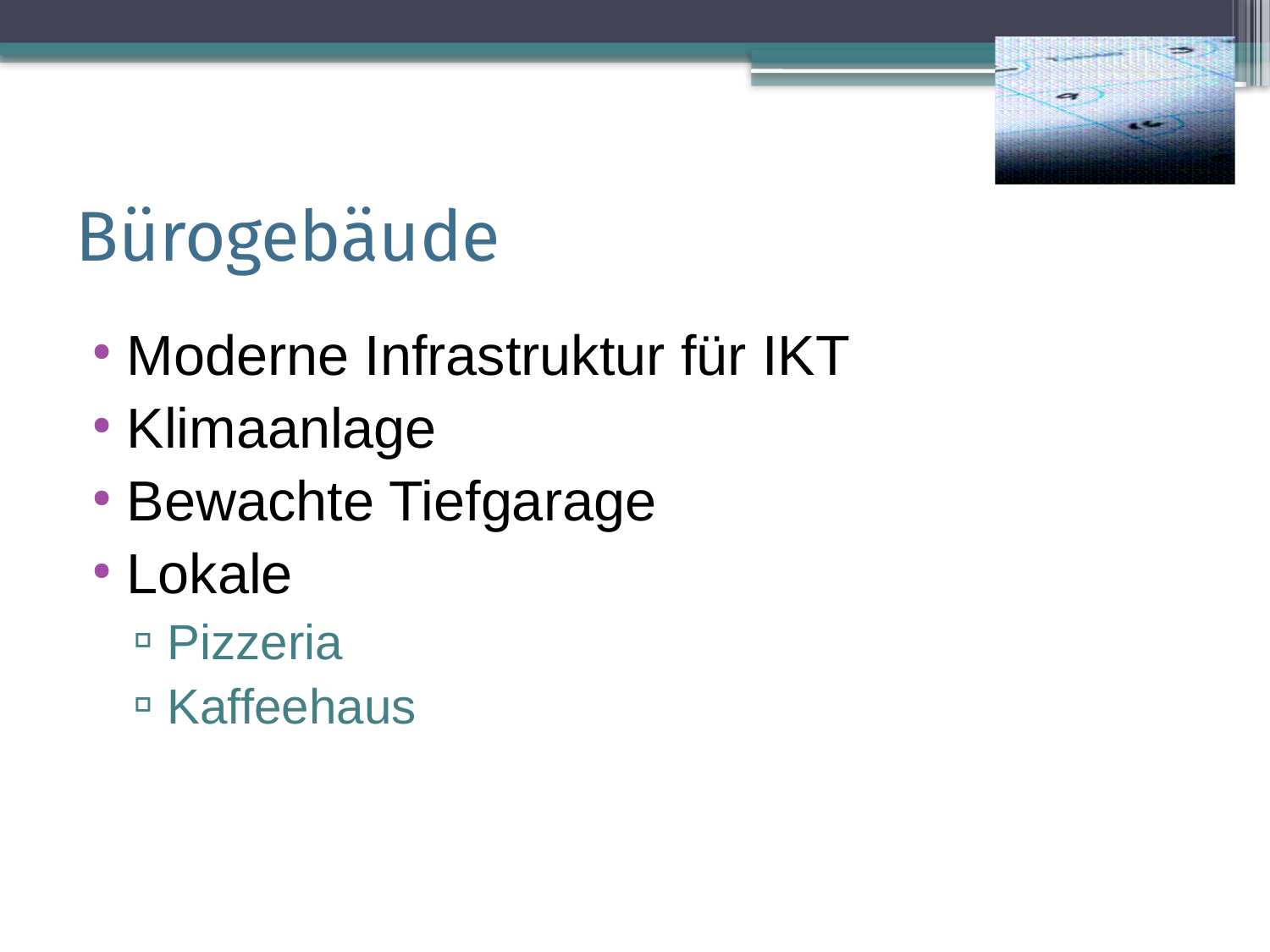

# Bürogebäude
Moderne Infrastruktur für IKT
Klimaanlage
Bewachte Tiefgarage
Lokale
Pizzeria
Kaffeehaus